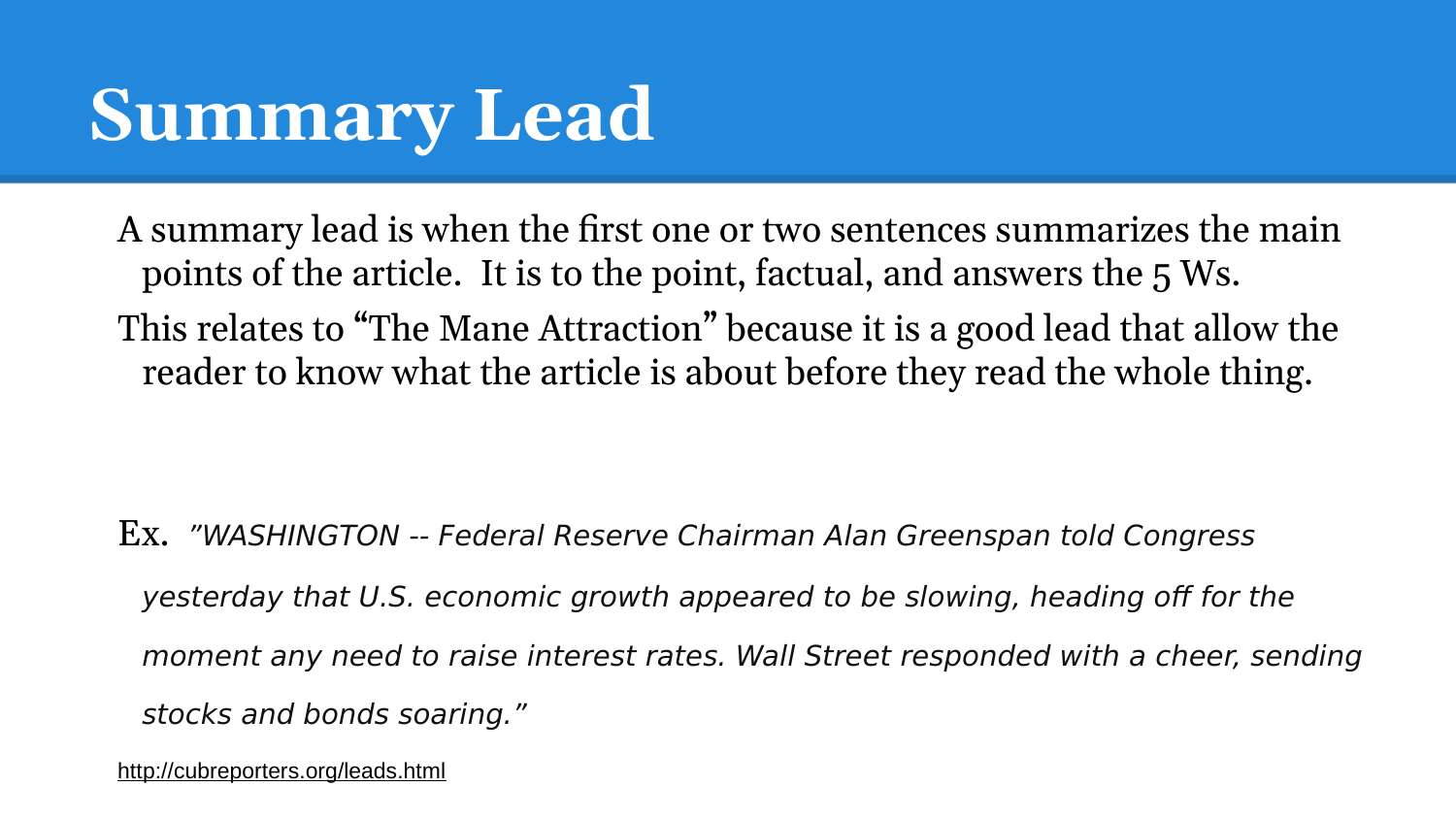

# Summary Lead
A summary lead is when the first one or two sentences summarizes the main points of the article.  It is to the point, factual, and answers the 5 Ws.
This relates to “The Mane Attraction” because it is a good lead that allow the reader to know what the article is about before they read the whole thing.

Ex.  ”WASHINGTON -- Federal Reserve Chairman Alan Greenspan told Congress yesterday that U.S. economic growth appeared to be slowing, heading off for the moment any need to raise interest rates. Wall Street responded with a cheer, sending stocks and bonds soaring.”
http://cubreporters.org/leads.html